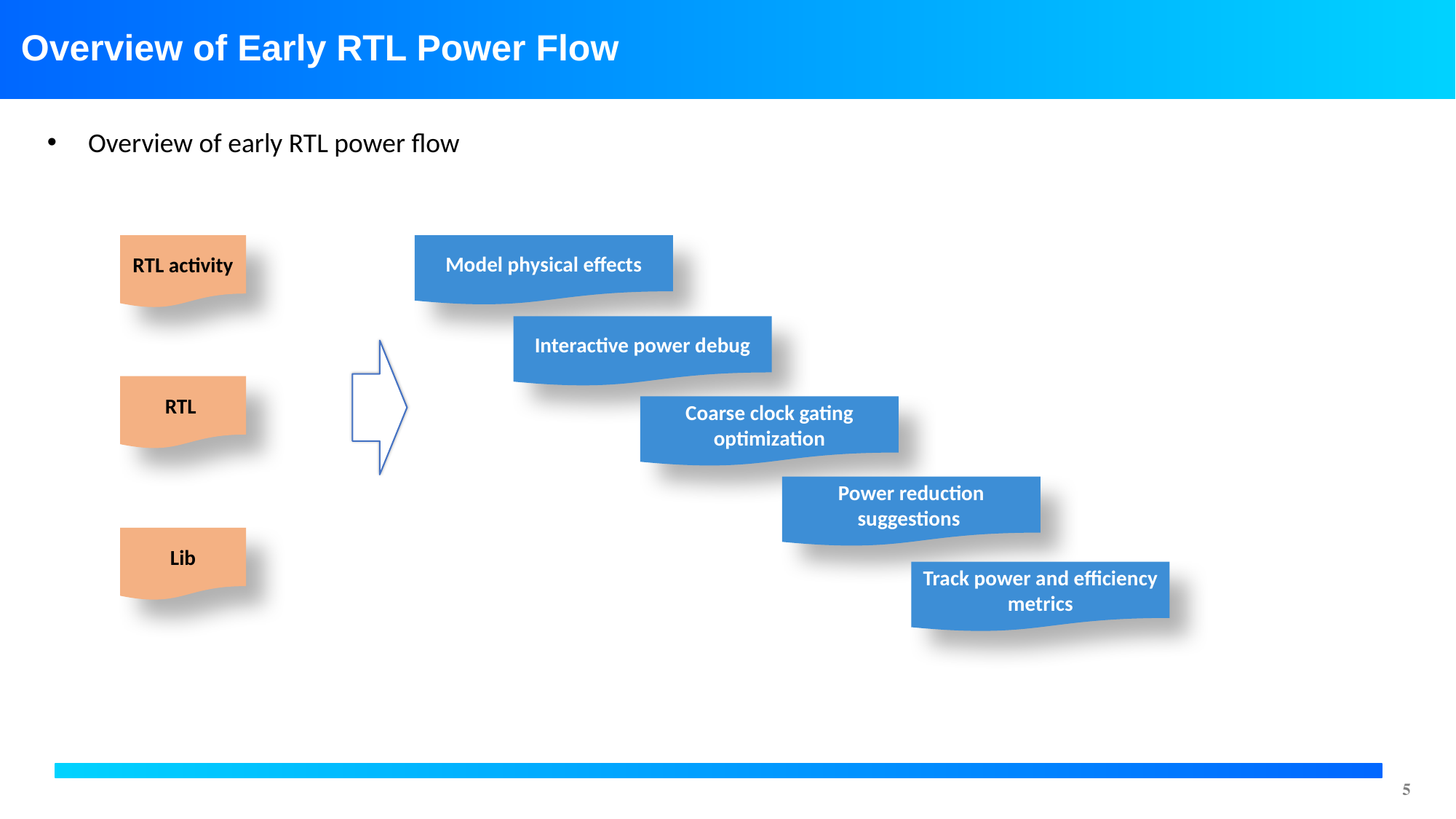

# Overview of Early RTL Power Flow
Overview of early RTL power flow
RTL activity
Model physical effects
Interactive power debug

RTL
Coarse clock gating optimization
Power reduction suggestions
Lib
Track power and efficiency metrics